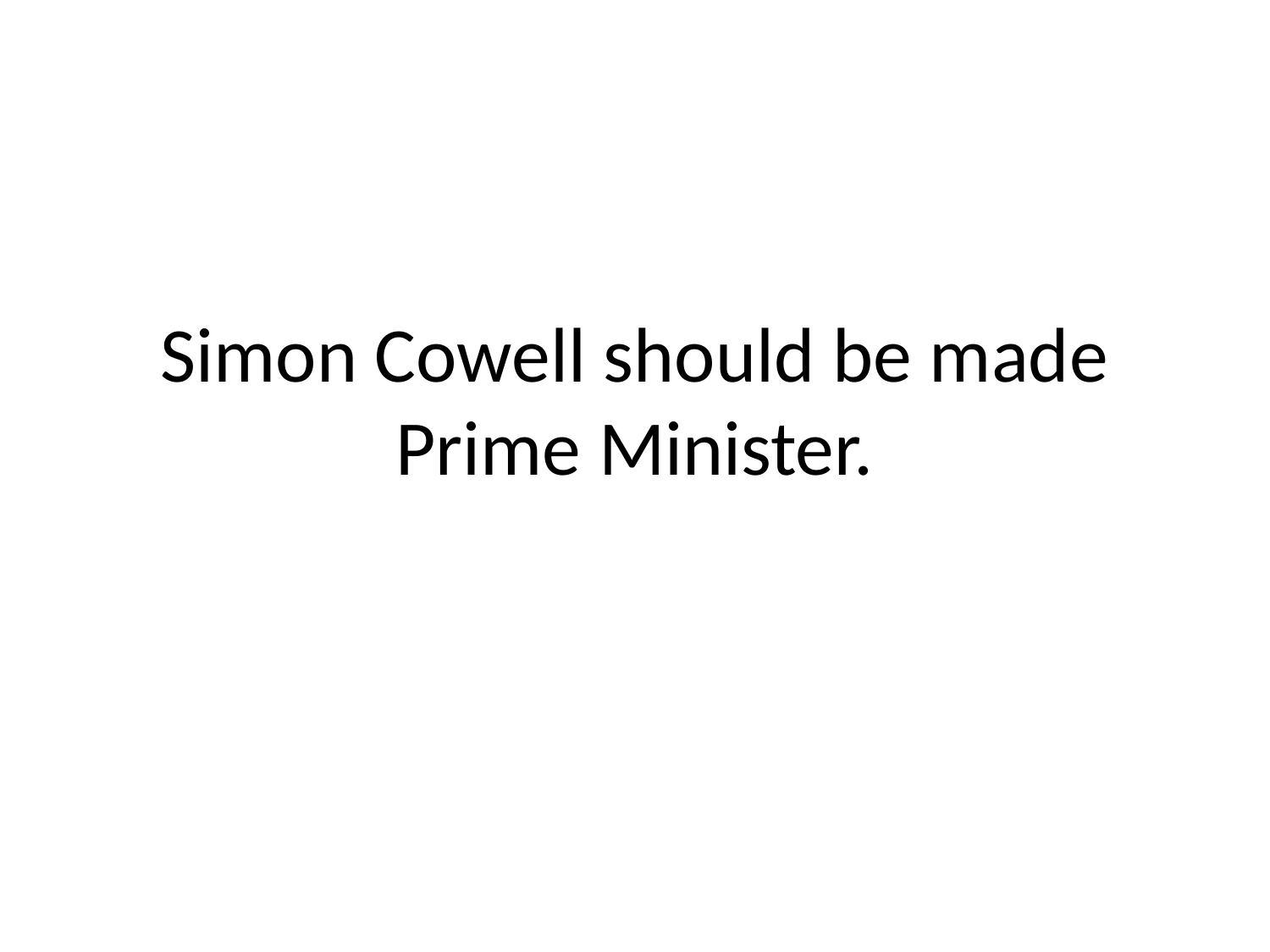

# Simon Cowell should be made Prime Minister.